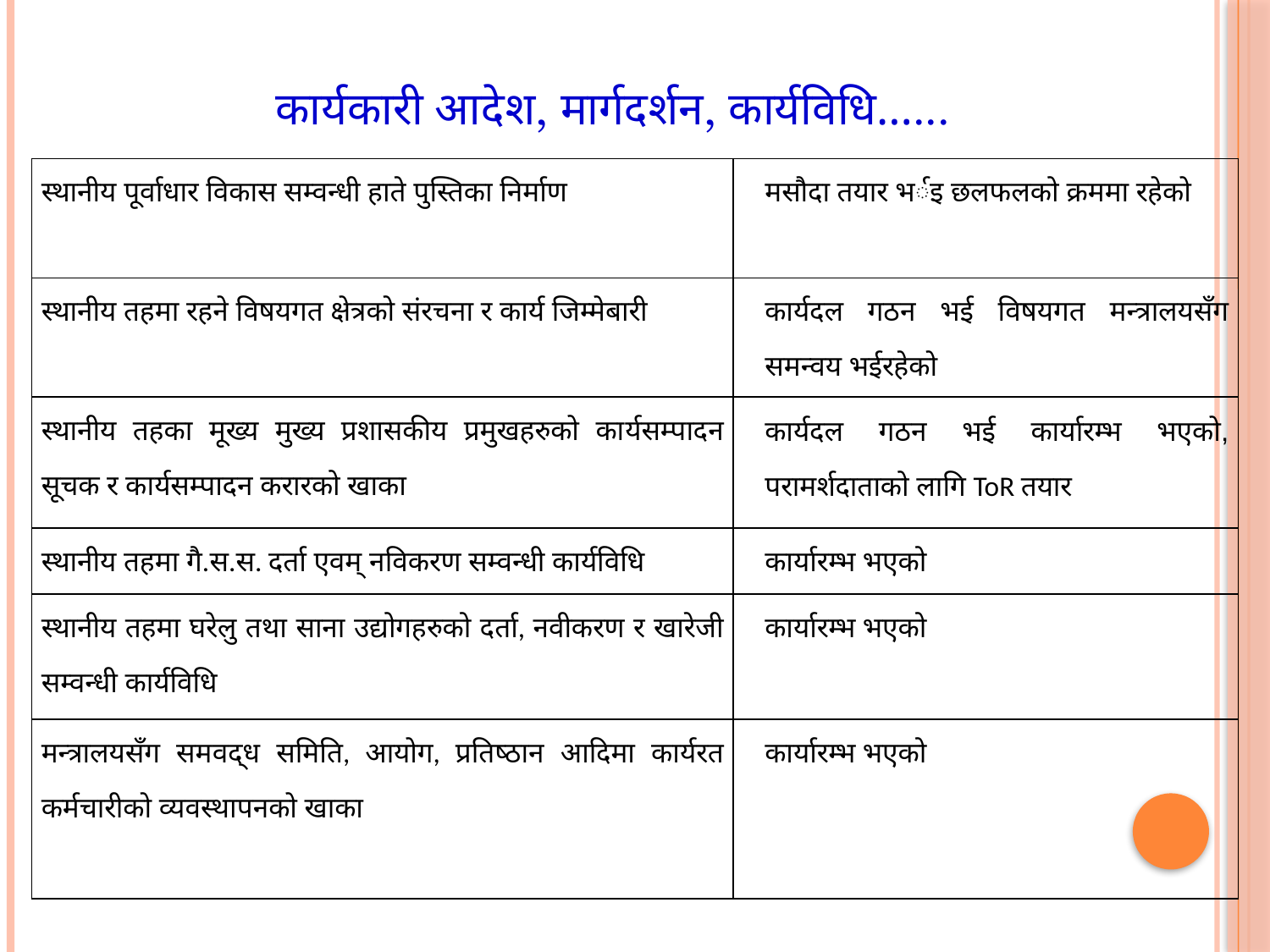

# कार्यकारी आदेश, मार्गदर्शन, कार्यविधि…...
| स्थानीय पूर्वाधार विकास सम्वन्धी हाते पुस्तिका निर्माण | मसौदा तयार भर्इ छलफलको क्रममा रहेको |
| --- | --- |
| स्थानीय तहमा रहने विषयगत क्षेत्रको संरचना र कार्य जिम्मेबारी | कार्यदल गठन भई विषयगत मन्त्रालयसँग समन्वय भईरहेको |
| स्थानीय तहका मूख्य मुख्य प्रशासकीय प्रमुखहरुको कार्यसम्पादन सूचक र कार्यसम्पादन करारको खाका | कार्यदल गठन भई कार्यारम्भ भएको, परामर्शदाताको लागि ToR तयार |
| स्थानीय तहमा गै.स.स. दर्ता एवम् नविकरण सम्वन्धी कार्यविधि | कार्यारम्भ भएको |
| स्थानीय तहमा घरेलु तथा साना उद्योगहरुको दर्ता, नवीकरण र खारेजी सम्वन्धी कार्यविधि | कार्यारम्भ भएको |
| मन्त्रालयसँग समवद्ध समिति, आयोग, प्रतिष्ठान आदिमा कार्यरत कर्मचारीको व्यवस्थापनको खाका | कार्यारम्भ भएको |